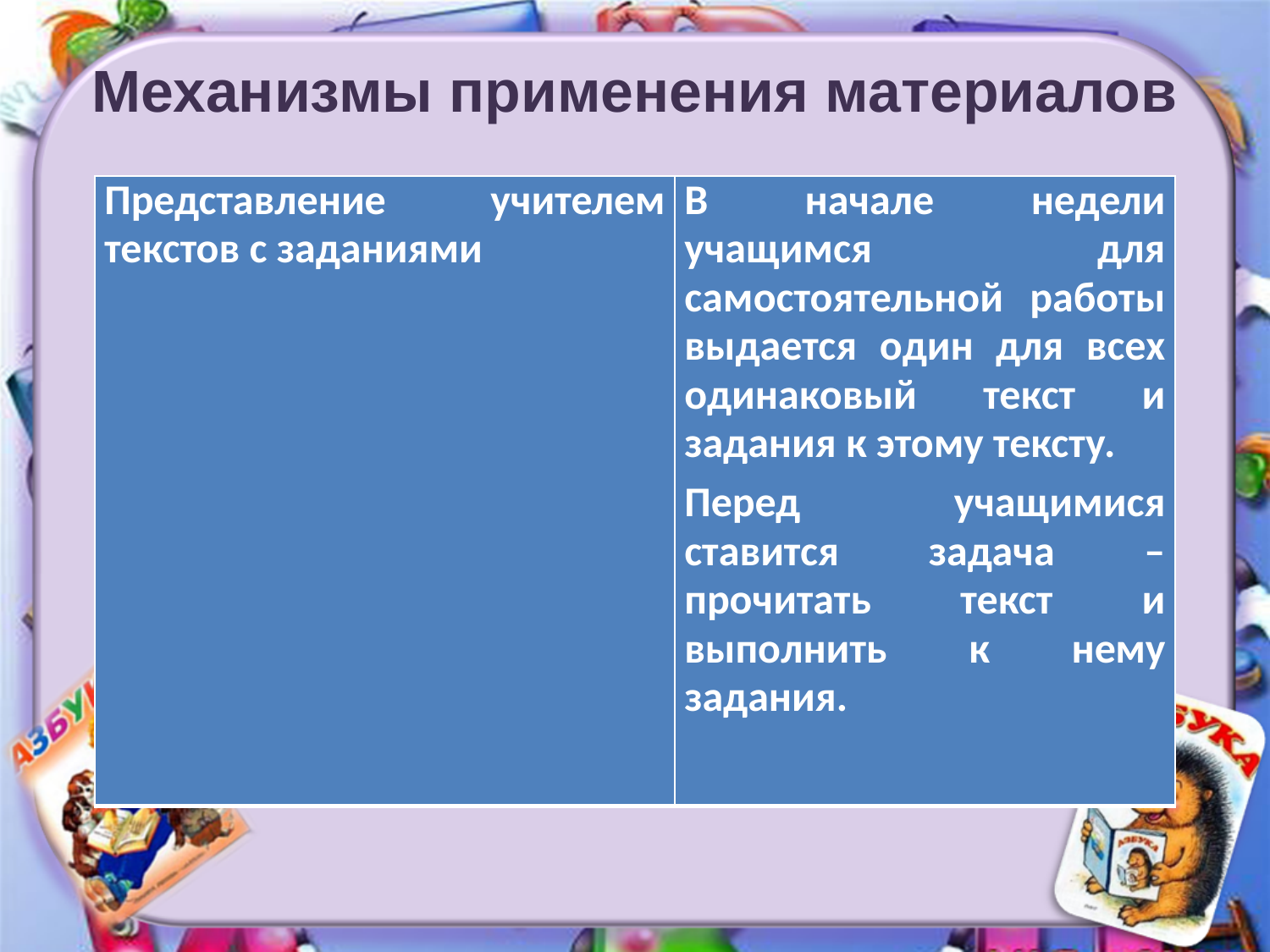

# Механизмы применения материалов
| Представление учителем текстов с заданиями | В начале недели учащимся для самостоятельной работы выдается один для всех одинаковый текст и задания к этому тексту. Перед учащимися ставится задача – прочитать текст и выполнить к нему задания. |
| --- | --- |